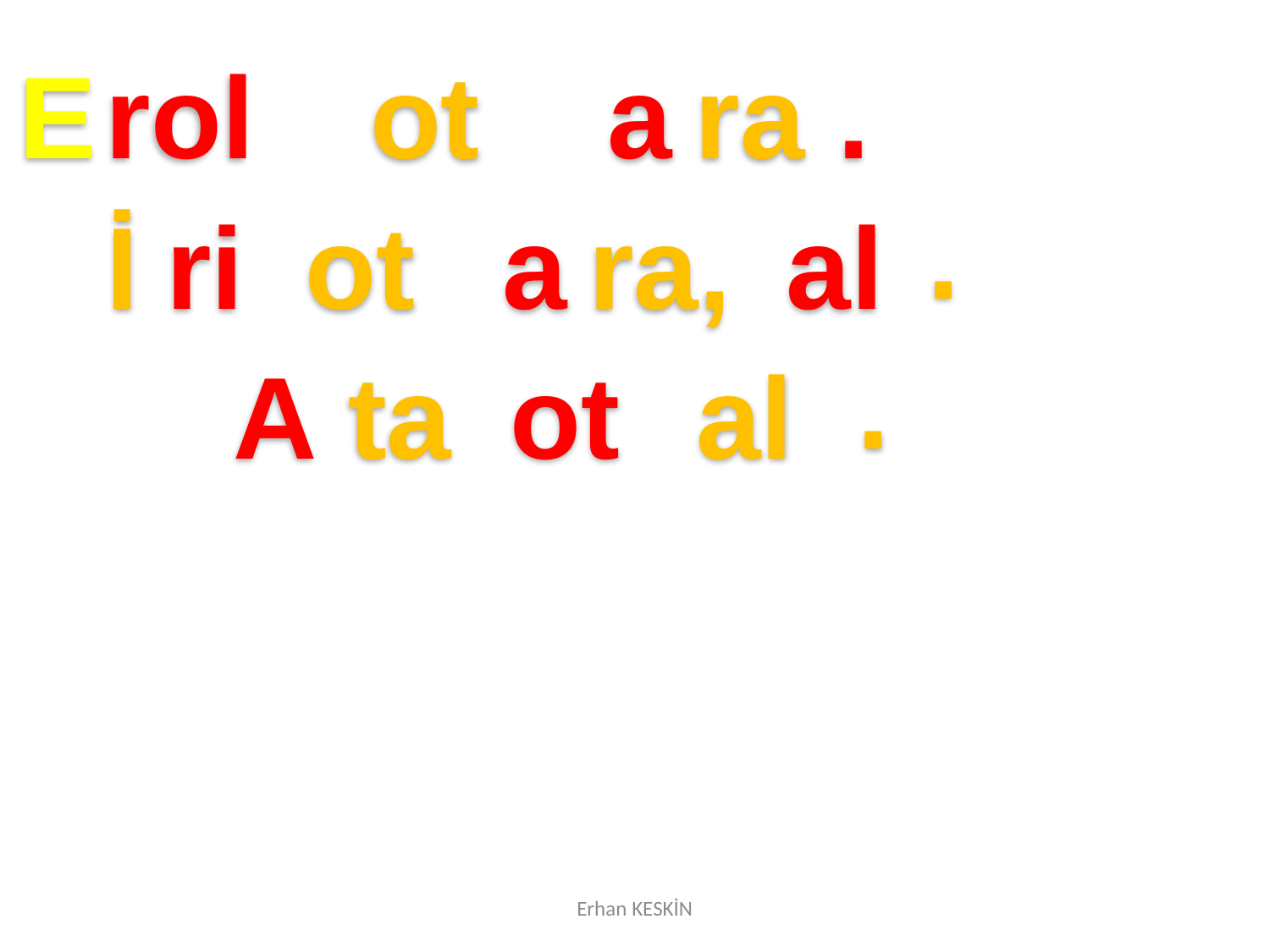

E
rol
ot
a
ra
.
.
İ
ri
ot
a
ra,
al
.
A
ta
ot
al
Erhan KESKİN